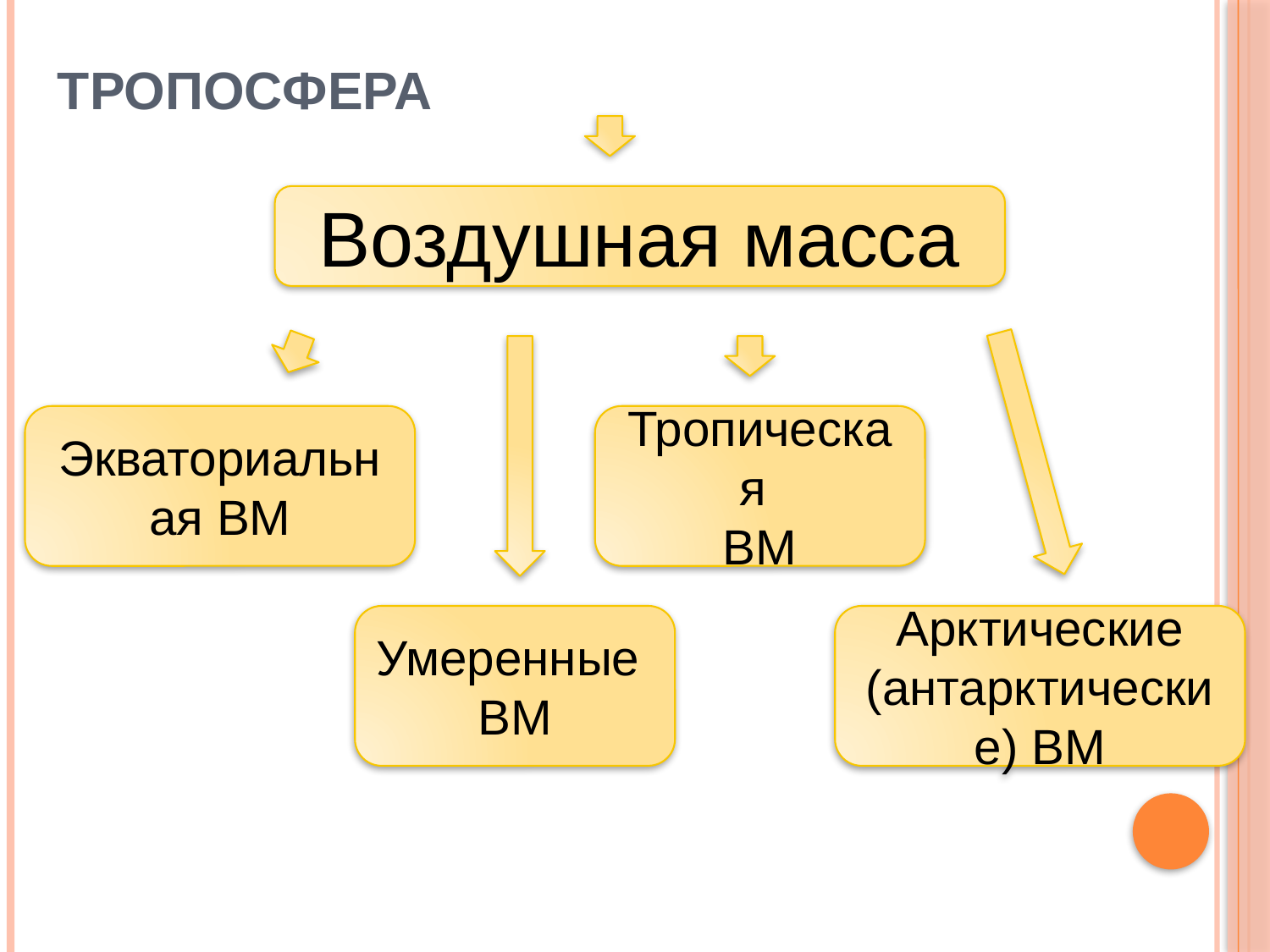

# Тропосфера

Воздушная масса

Экваториальная ВМ
Тропическая
ВМ
Умеренные
ВМ
Арктические (антарктические) ВМ